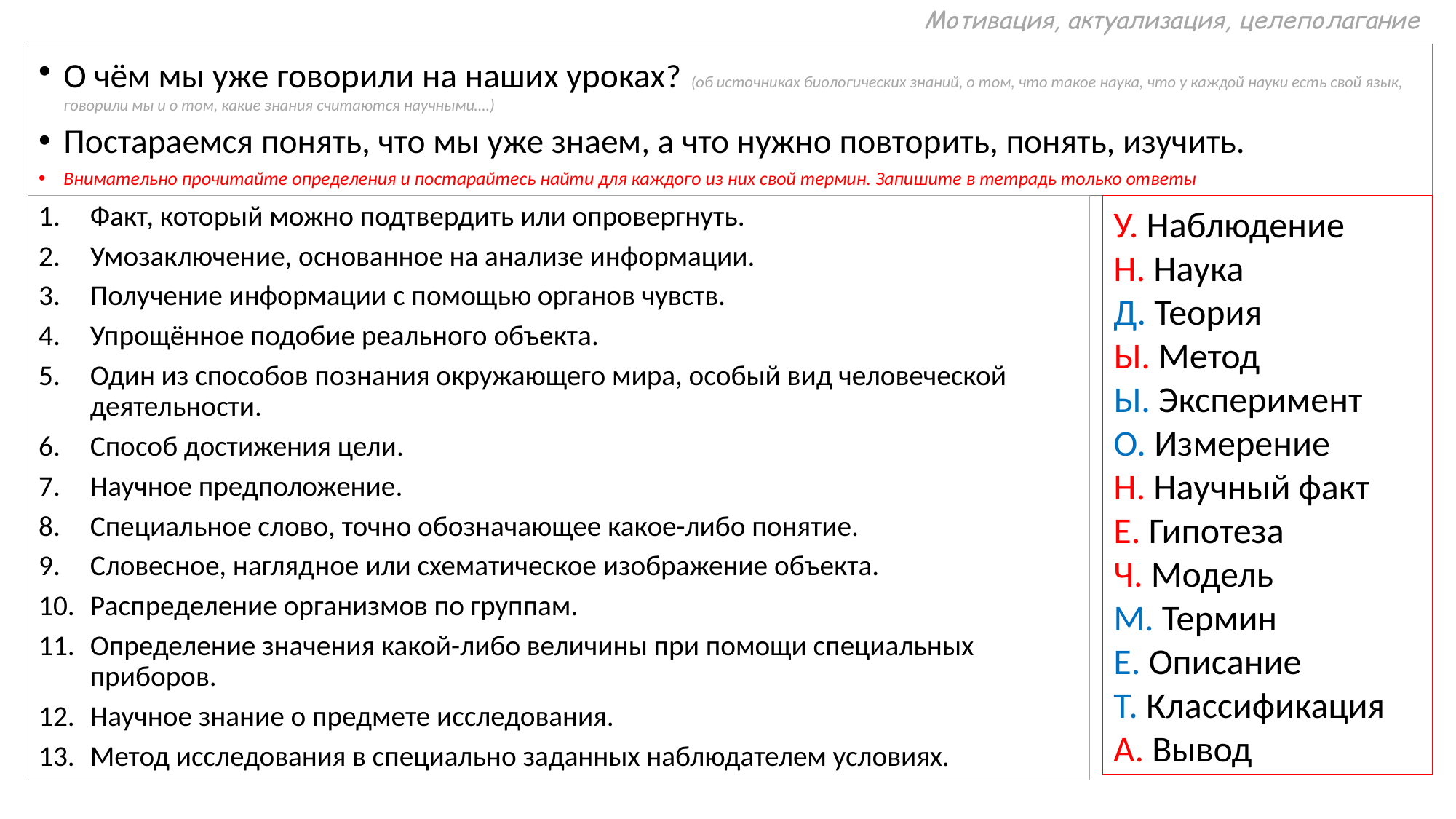

# Мотивация, актуализация, целеполагание
О чём мы уже говорили на наших уроках? (об источниках биологических знаний, о том, что такое наука, что у каждой науки есть свой язык, говорили мы и о том, какие знания считаются научными….)
Постараемся понять, что мы уже знаем, а что нужно повторить, понять, изучить.
Внимательно прочитайте определения и постарайтесь найти для каждого из них свой термин. Запишите в тетрадь только ответы

Факт, который можно подтвердить или опровергнуть.
Умозаключение, основанное на анализе информации.
Получение информации с помощью органов чувств.
Упрощённое подобие реального объекта.
Один из способов познания окружающего мира, особый вид человеческой деятельности.
Способ достижения цели.
Научное предположение.
Специальное слово, точно обозначающее какое-либо понятие.
Словесное, наглядное или схематическое изображение объекта.
Распределение организмов по группам.
Определение значения какой-либо величины при помощи специальных приборов.
Научное знание о предмете исследования.
Метод исследования в специально заданных наблюдателем условиях.

У. Наблюдение
Н. Наука
Д. Теория
Ы. Метод
Ы. Эксперимент
О. Измерение
Н. Научный факт
Е. Гипотеза
Ч. Модель
М. Термин
Е. Описание
Т. Классификация
А. Вывод